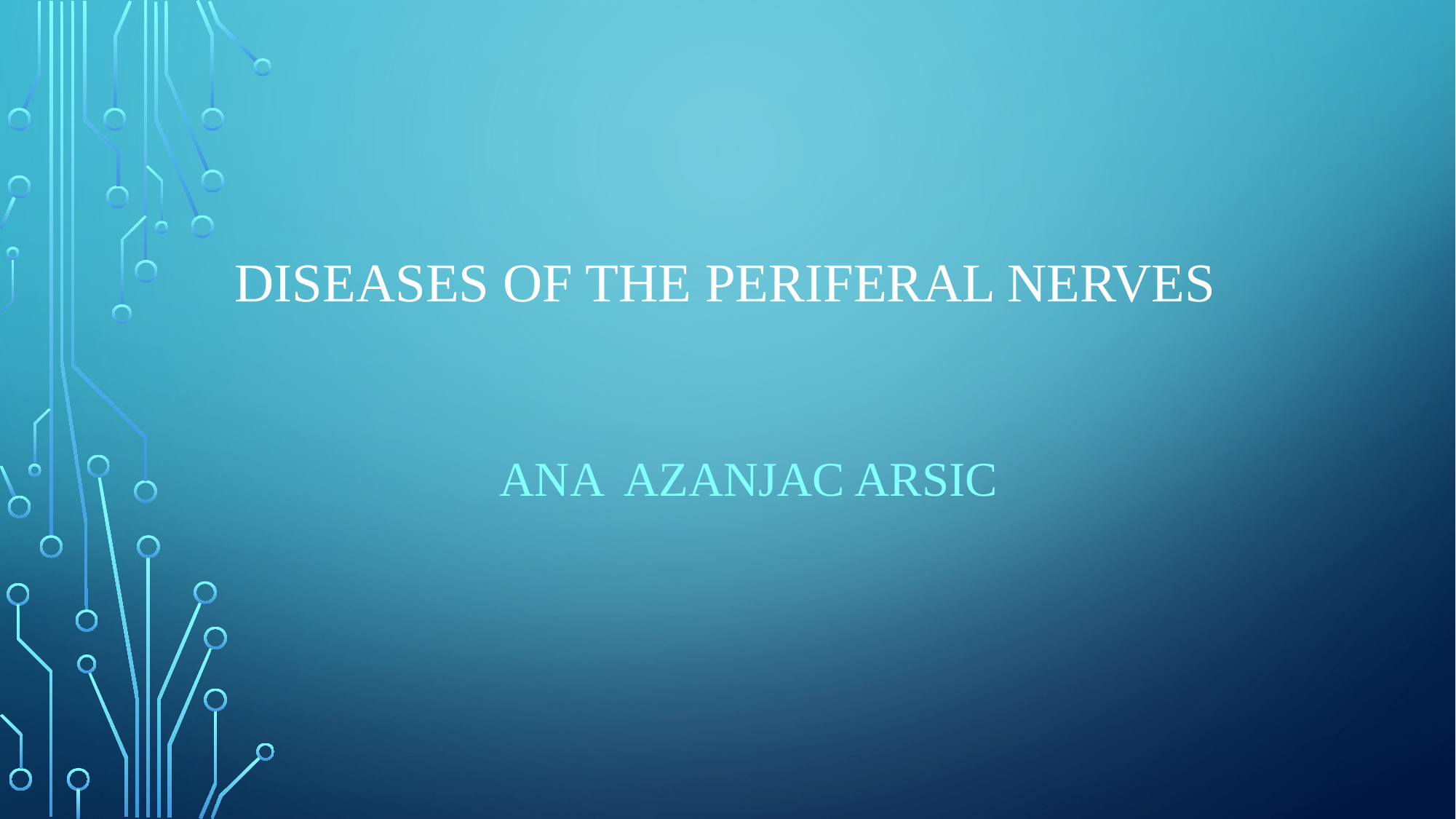

# Diseases of the periferal nerves
Ana  azanjac arsic